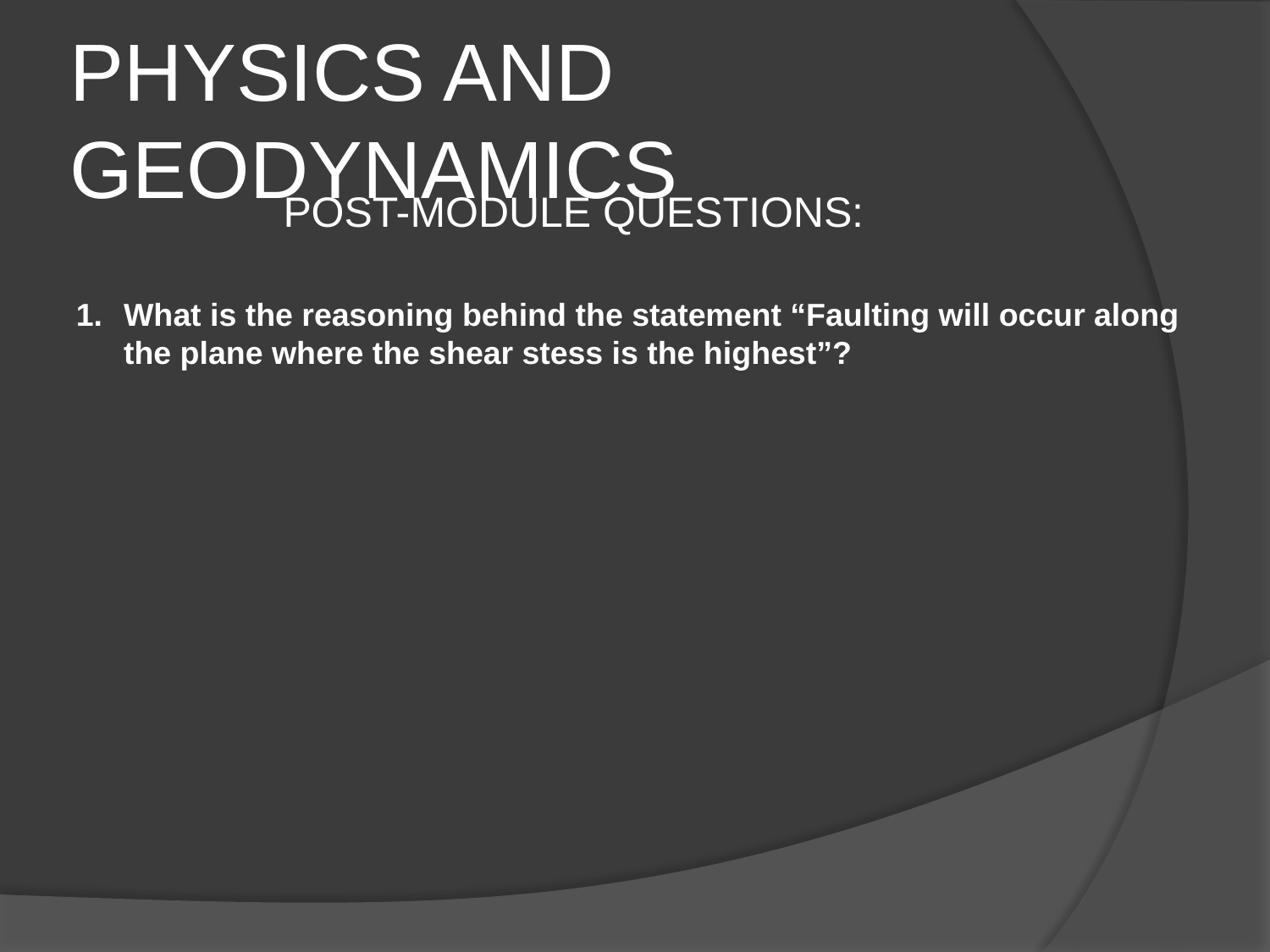

# PHYSICS AND GEODYNAMICS
POST-MODULE QUESTIONS:
What is the reasoning behind the statement “Faulting will occur along the plane where the shear stess is the highest”?